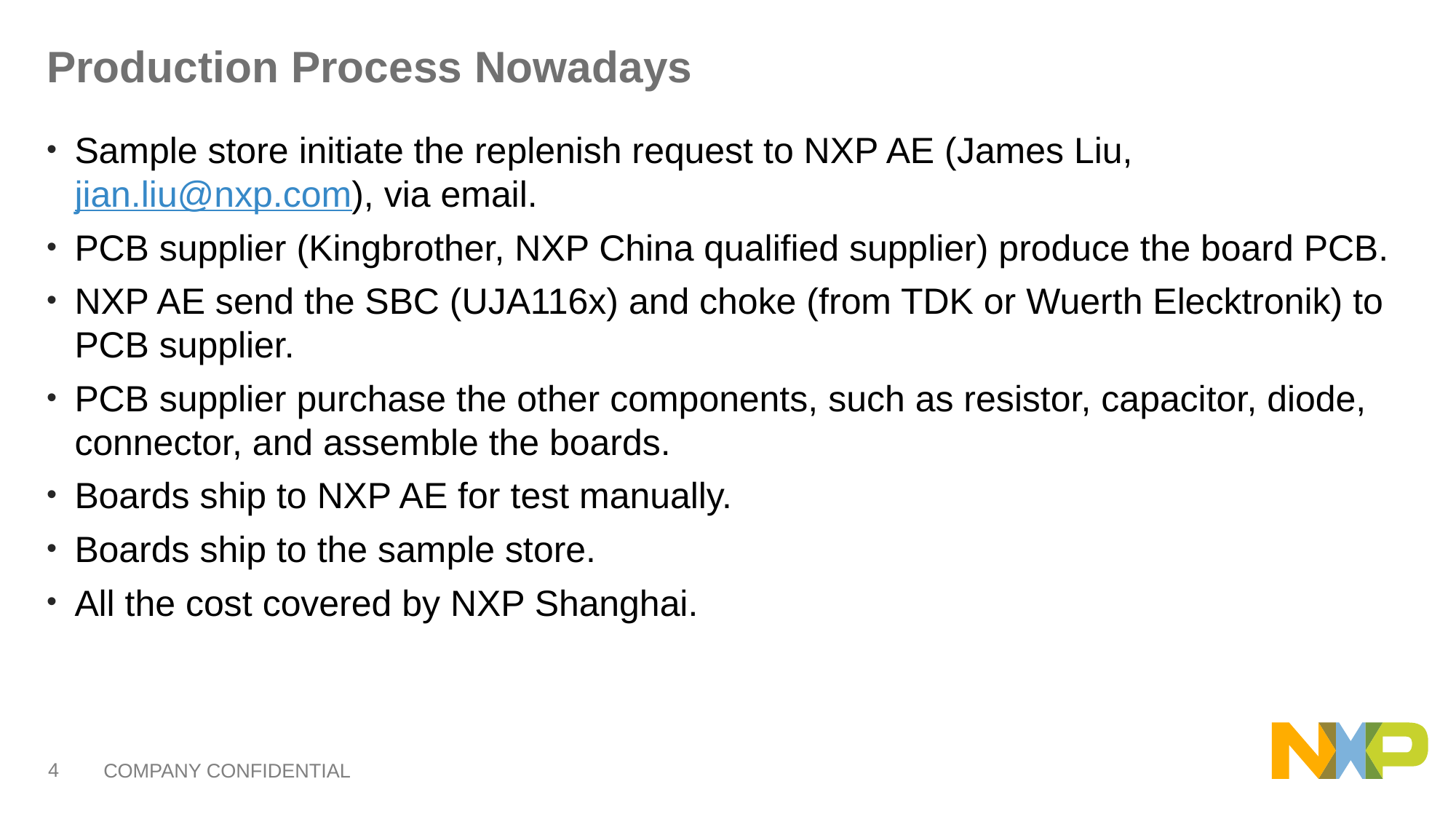

# Production Process Nowadays
Sample store initiate the replenish request to NXP AE (James Liu, jian.liu@nxp.com), via email.
PCB supplier (Kingbrother, NXP China qualified supplier) produce the board PCB.
NXP AE send the SBC (UJA116x) and choke (from TDK or Wuerth Elecktronik) to PCB supplier.
PCB supplier purchase the other components, such as resistor, capacitor, diode, connector, and assemble the boards.
Boards ship to NXP AE for test manually.
Boards ship to the sample store.
All the cost covered by NXP Shanghai.